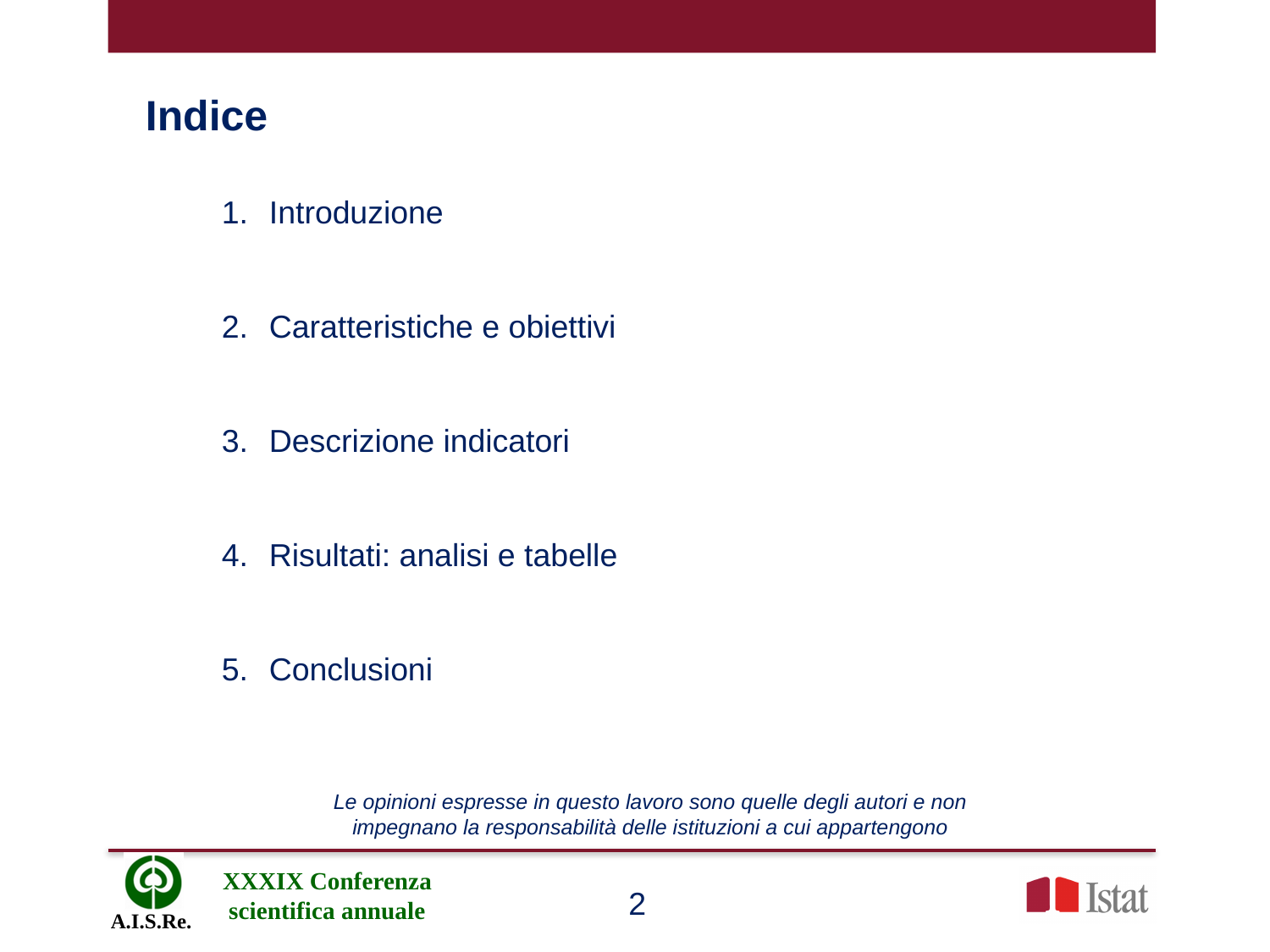

Indice
Introduzione

Caratteristiche e obiettivi

Descrizione indicatori

Risultati: analisi e tabelle

Conclusioni

Le opinioni espresse in questo lavoro sono quelle degli autori e non impegnano la responsabilità delle istituzioni a cui appartengono
2